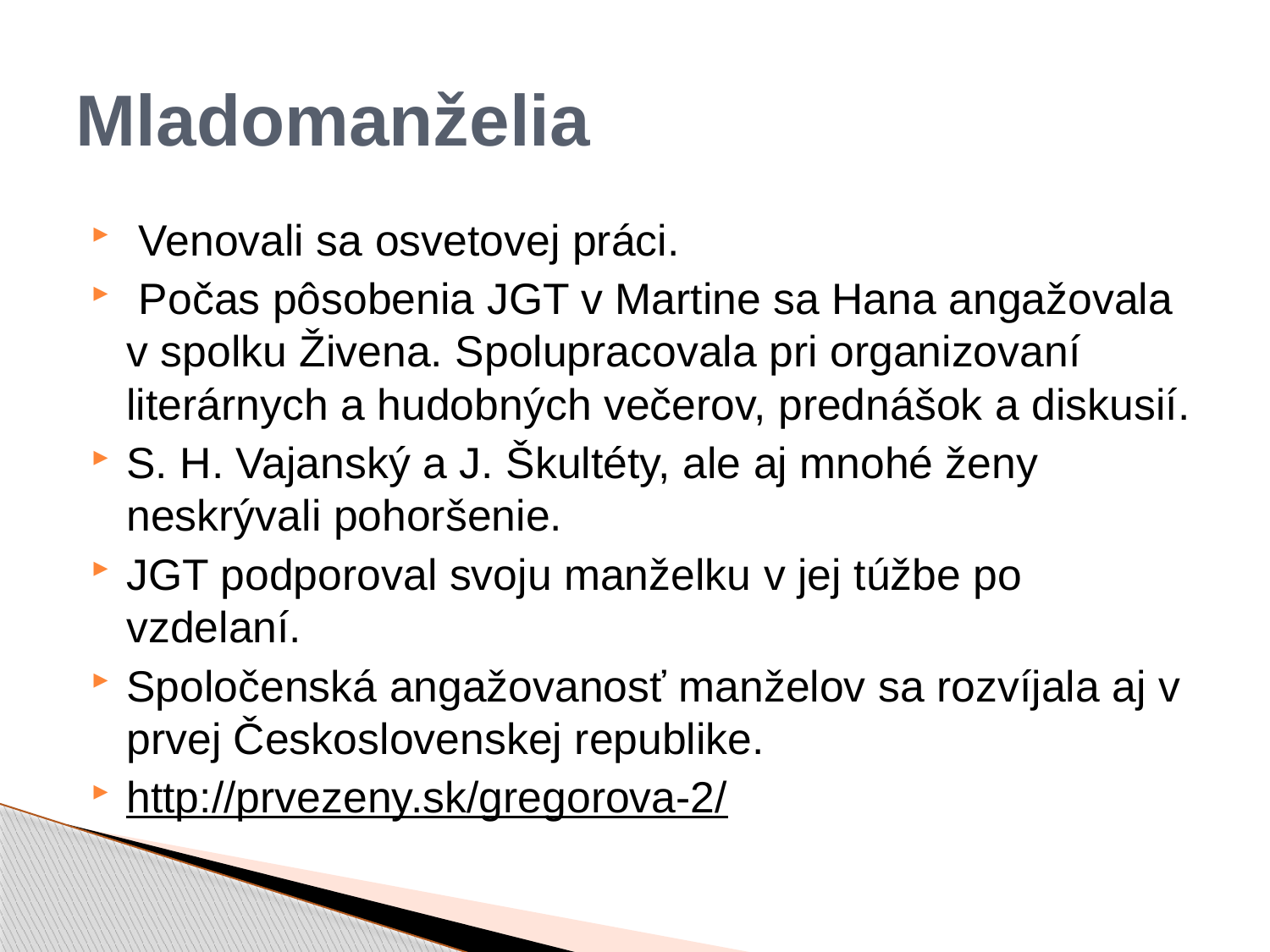

# Mladomanželia
 Venovali sa osvetovej práci.
 Počas pôsobenia JGT v Martine sa Hana angažovala v spolku Živena. Spolupracovala pri organizovaní literárnych a hudobných večerov, prednášok a diskusií.
S. H. Vajanský a J. Škultéty, ale aj mnohé ženy neskrývali pohoršenie.
JGT podporoval svoju manželku v jej túžbe po vzdelaní.
Spoločenská angažovanosť manželov sa rozvíjala aj v prvej Československej republike.
http://prvezeny.sk/gregorova-2/